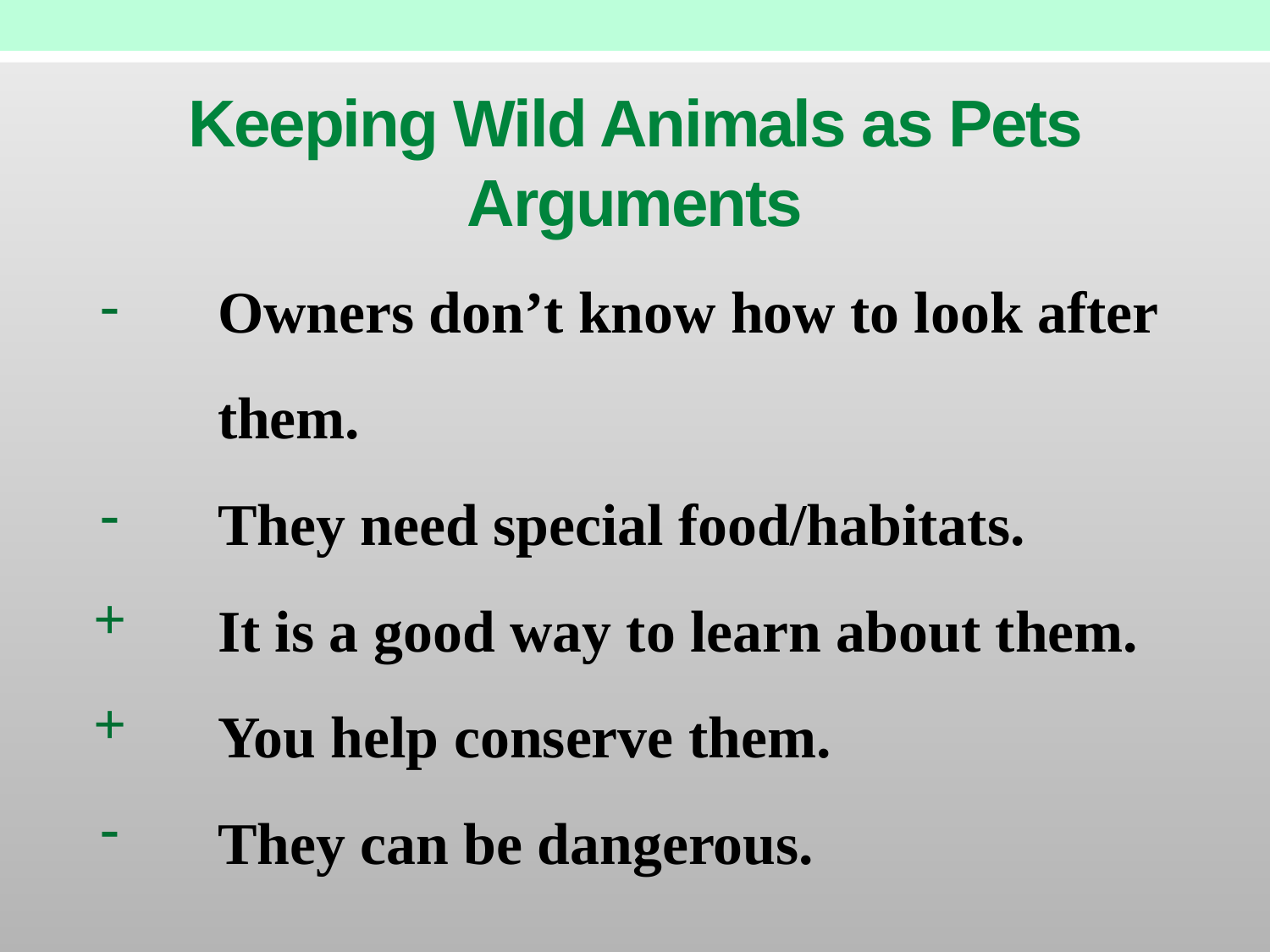

# Keeping Wild Animals as Pets Arguments
-

-
+
+
-
Owners don’t know how to look after them.
They need special food/habitats.
It is a good way to learn about them.
You help conserve them.
They can be dangerous.